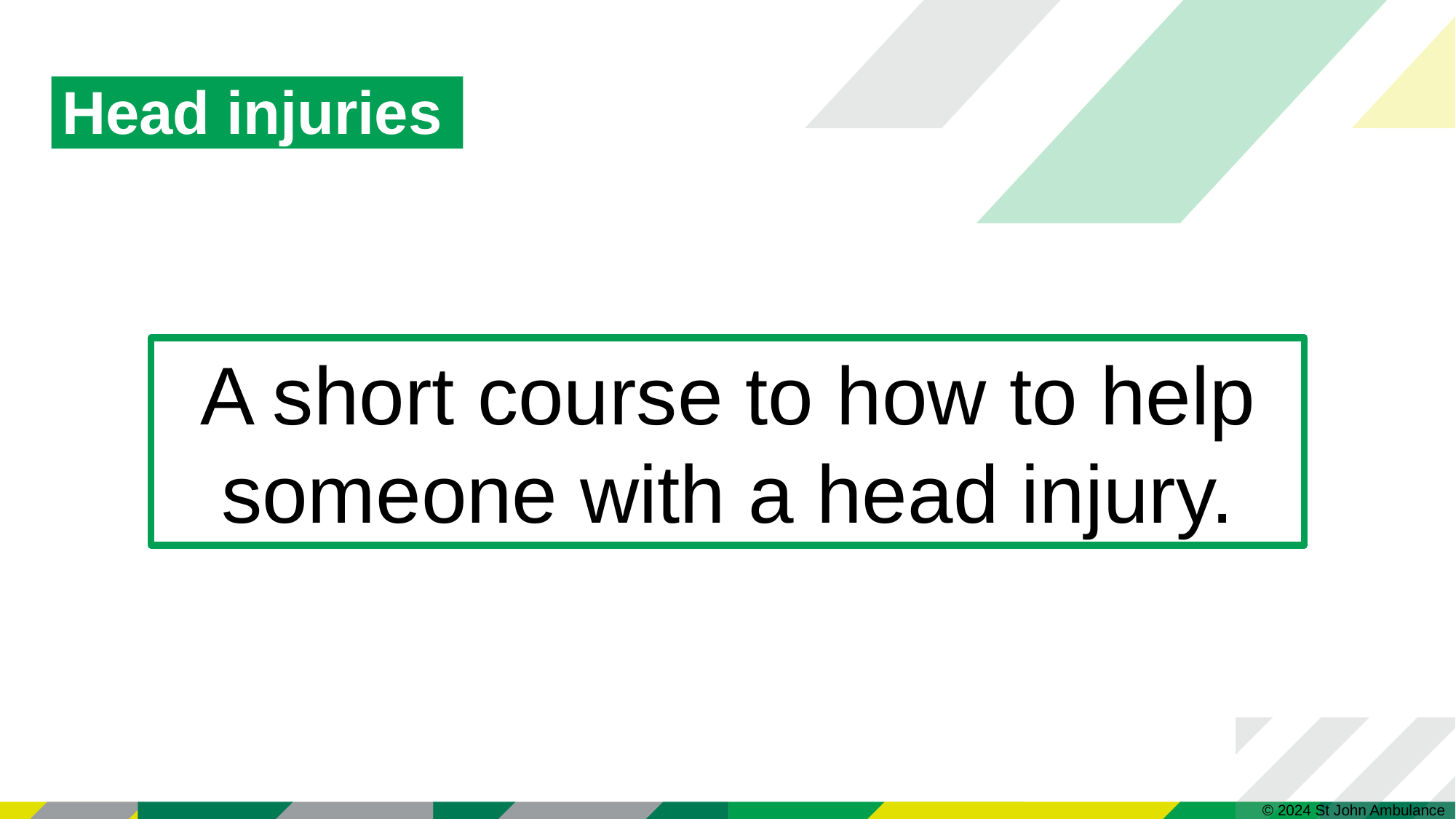

# Head injuries

A short course to how to help someone with a head injury.
© 2024 St John Ambulance